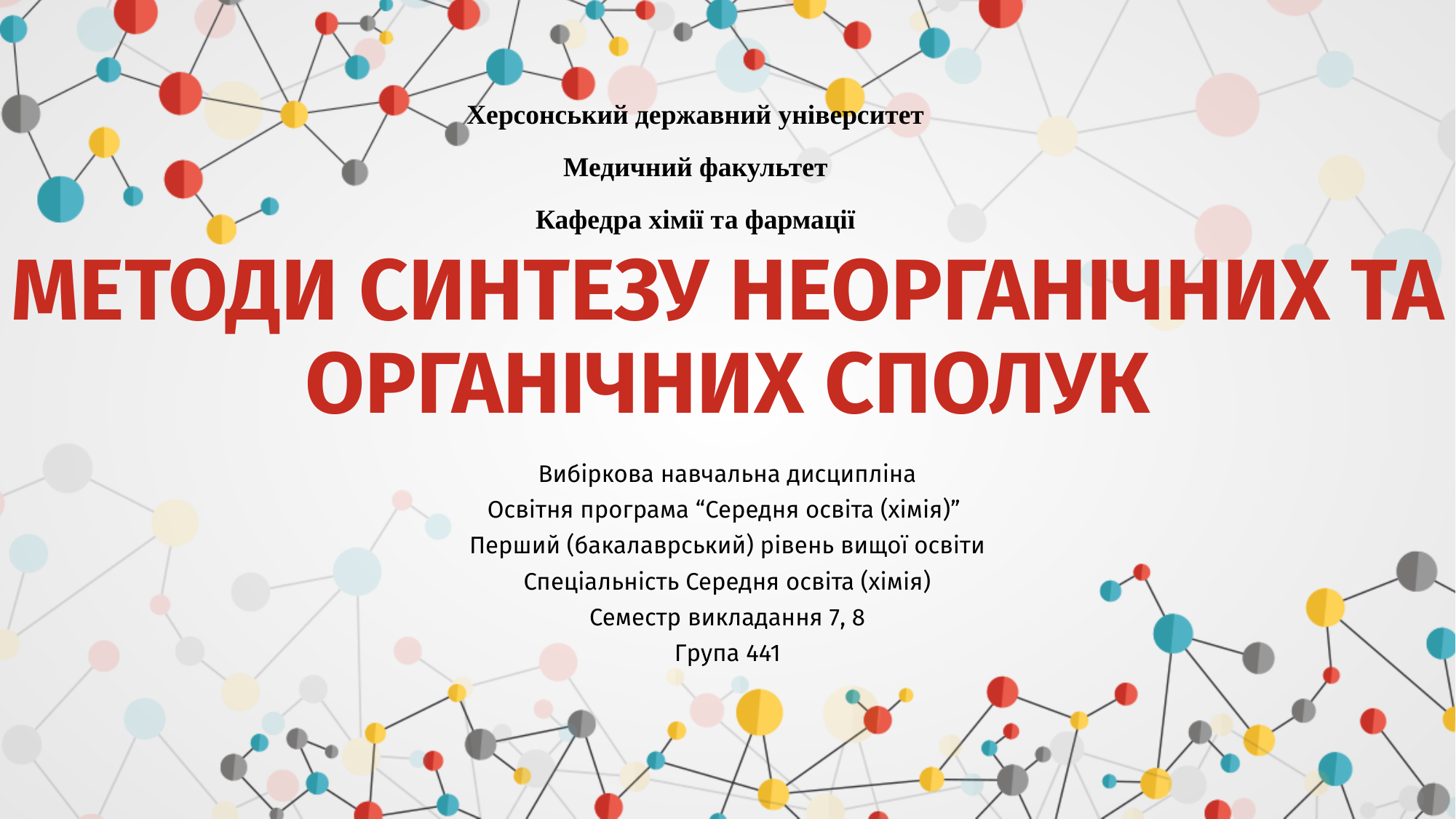

Херсонський державний університет
Медичний факультет
Кафедра хімії та фармації
# МЕТОДИ СИНТЕЗУ НЕОРГАНІЧНИХ ТА ОРГАНІЧНИХ СПОЛУК
Вибіркова навчальна дисципліна
Освітня програма “Середня освіта (хімія)”
Перший (бакалаврський) рівень вищої освіти
Спеціальність Середня освіта (хімія)
Семестр викладання 7, 8
Група 441